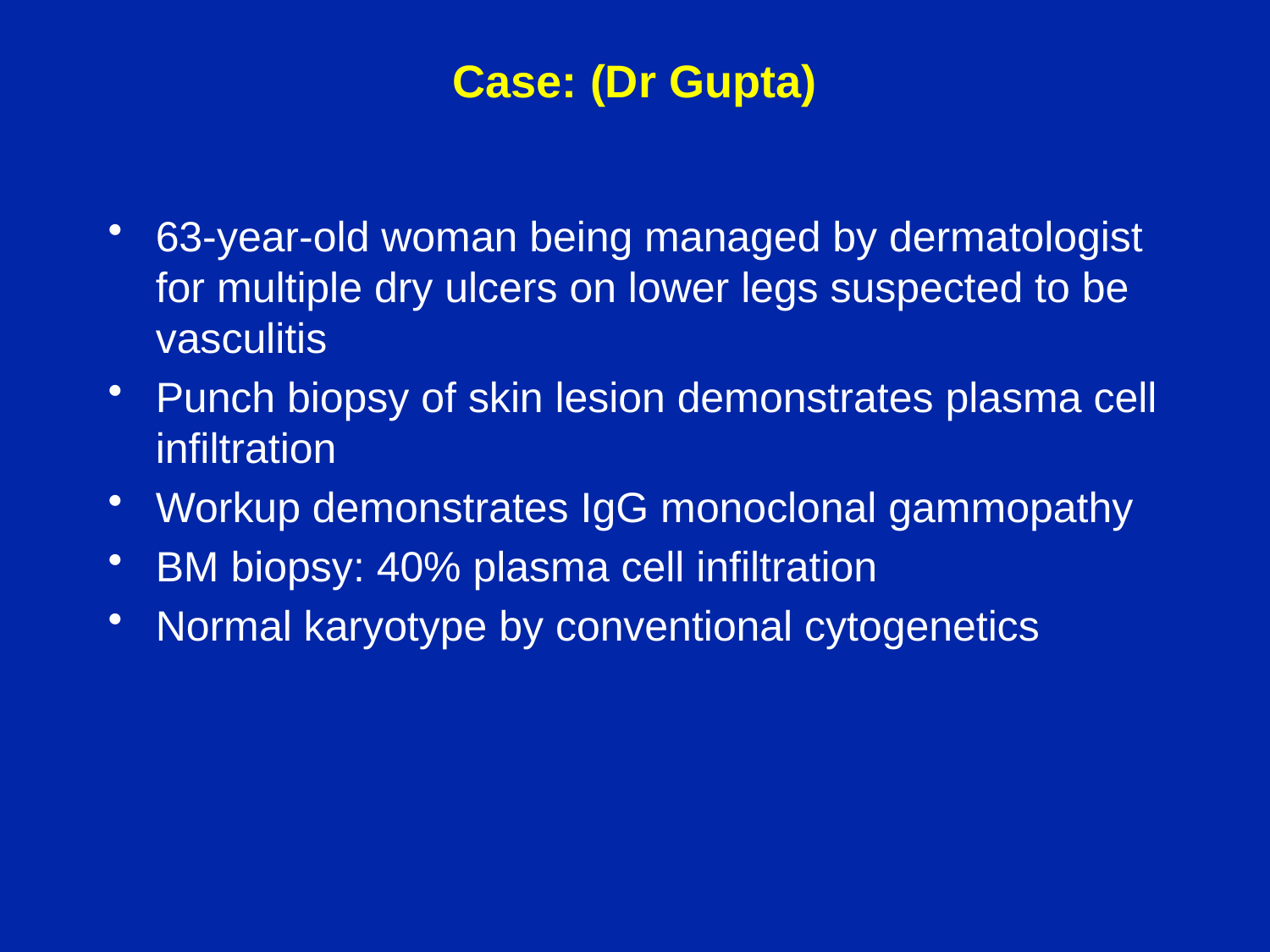

Case: (Dr Gupta)
63-year-old woman being managed by dermatologist for multiple dry ulcers on lower legs suspected to be vasculitis
Punch biopsy of skin lesion demonstrates plasma cell infiltration
Workup demonstrates IgG monoclonal gammopathy
BM biopsy: 40% plasma cell infiltration
Normal karyotype by conventional cytogenetics